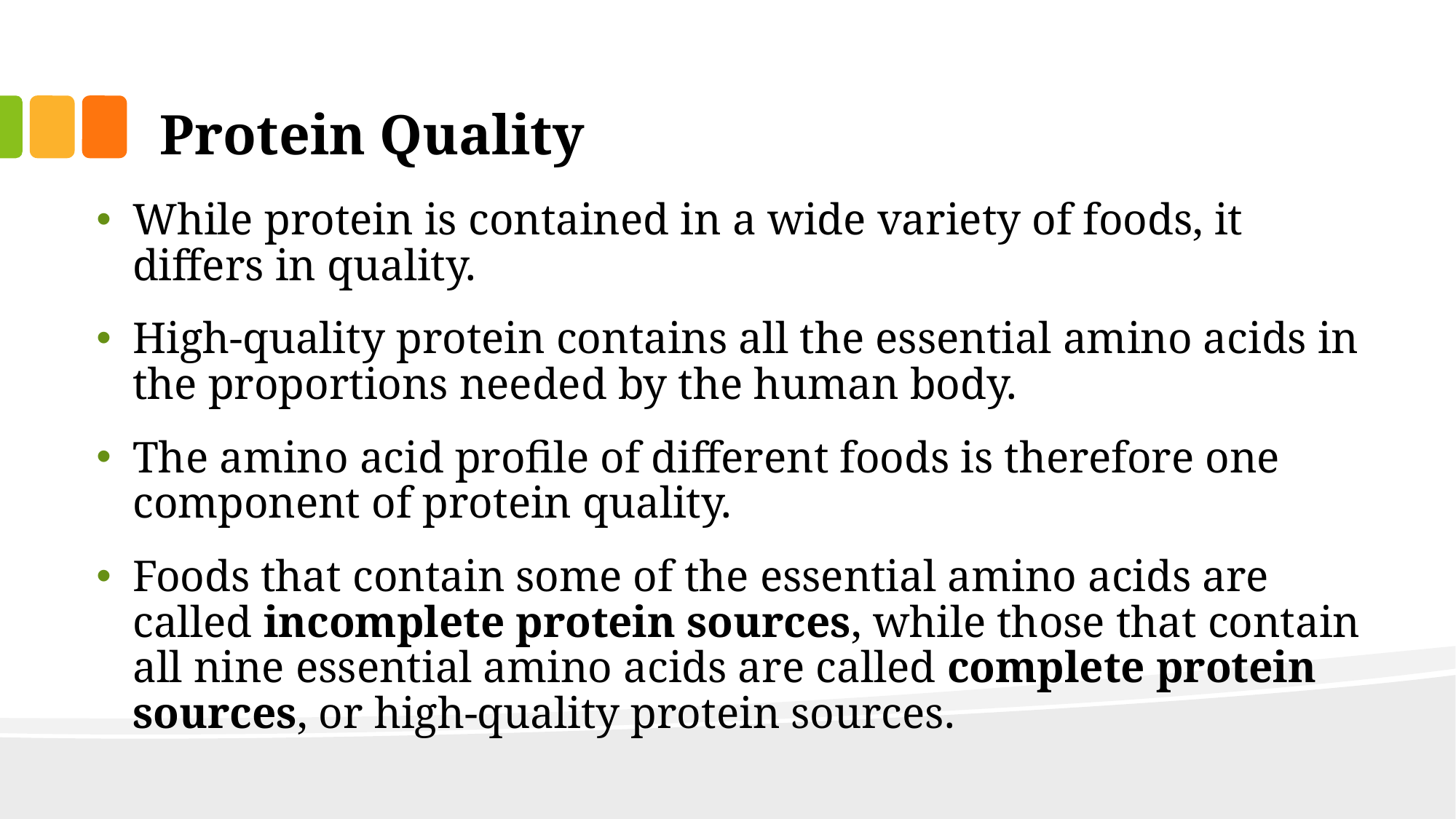

# Protein Quality
While protein is contained in a wide variety of foods, it differs in quality.
High-quality protein contains all the essential amino acids in the proportions needed by the human body.
The amino acid profile of different foods is therefore one component of protein quality.
Foods that contain some of the essential amino acids are called incomplete protein sources, while those that contain all nine essential amino acids are called complete protein sources, or high-quality protein sources.